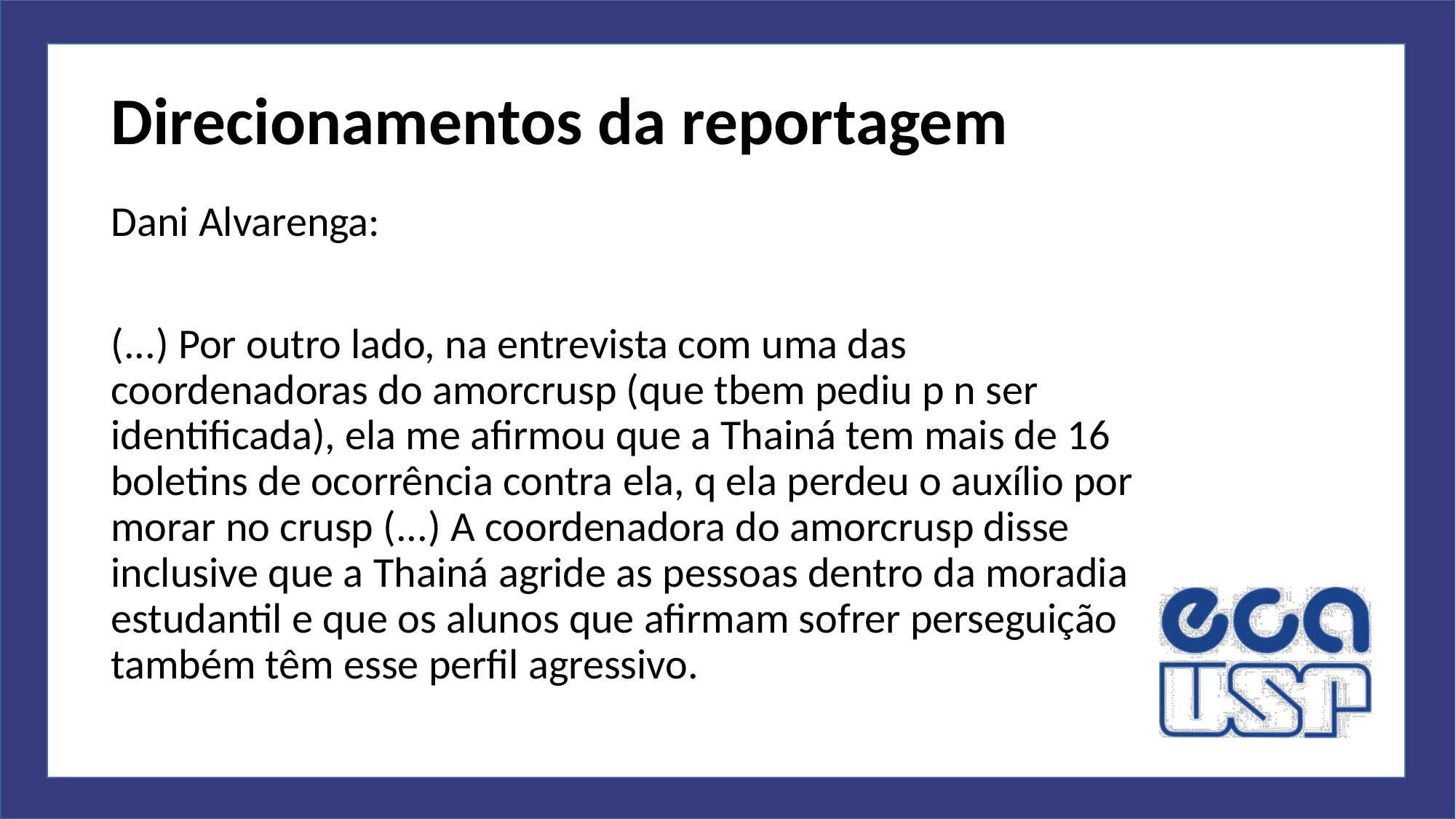

# Direcionamentos da reportagem
Dani Alvarenga:

(...) Por outro lado, na entrevista com uma das coordenadoras do amorcrusp (que tbem pediu p n ser identificada), ela me afirmou que a Thainá tem mais de 16 boletins de ocorrência contra ela, q ela perdeu o auxílio por morar no crusp (...) A coordenadora do amorcrusp disse inclusive que a Thainá agride as pessoas dentro da moradia estudantil e que os alunos que afirmam sofrer perseguição também têm esse perfil agressivo.